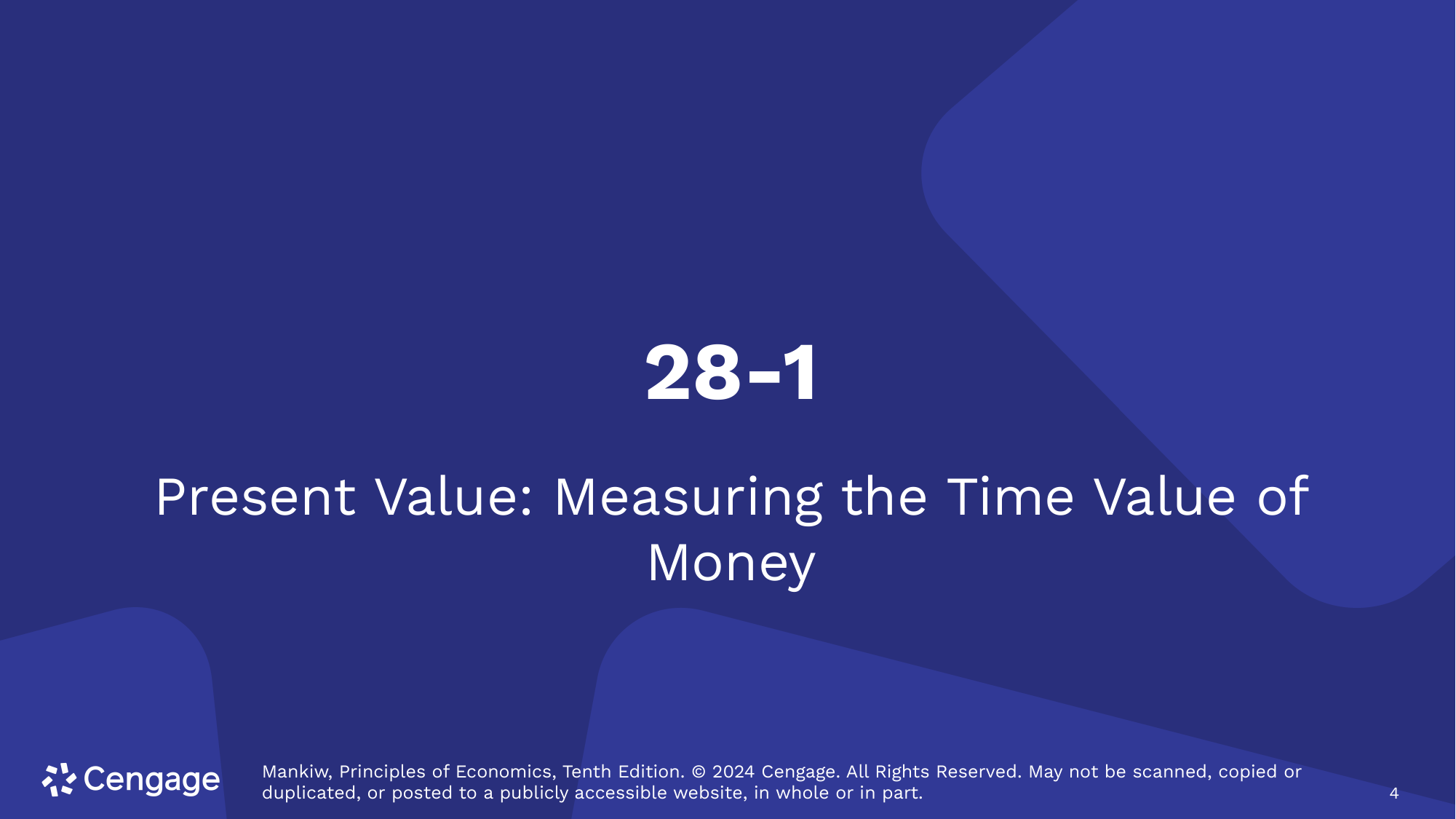

# 28-1
Present Value: Measuring the Time Value of Money